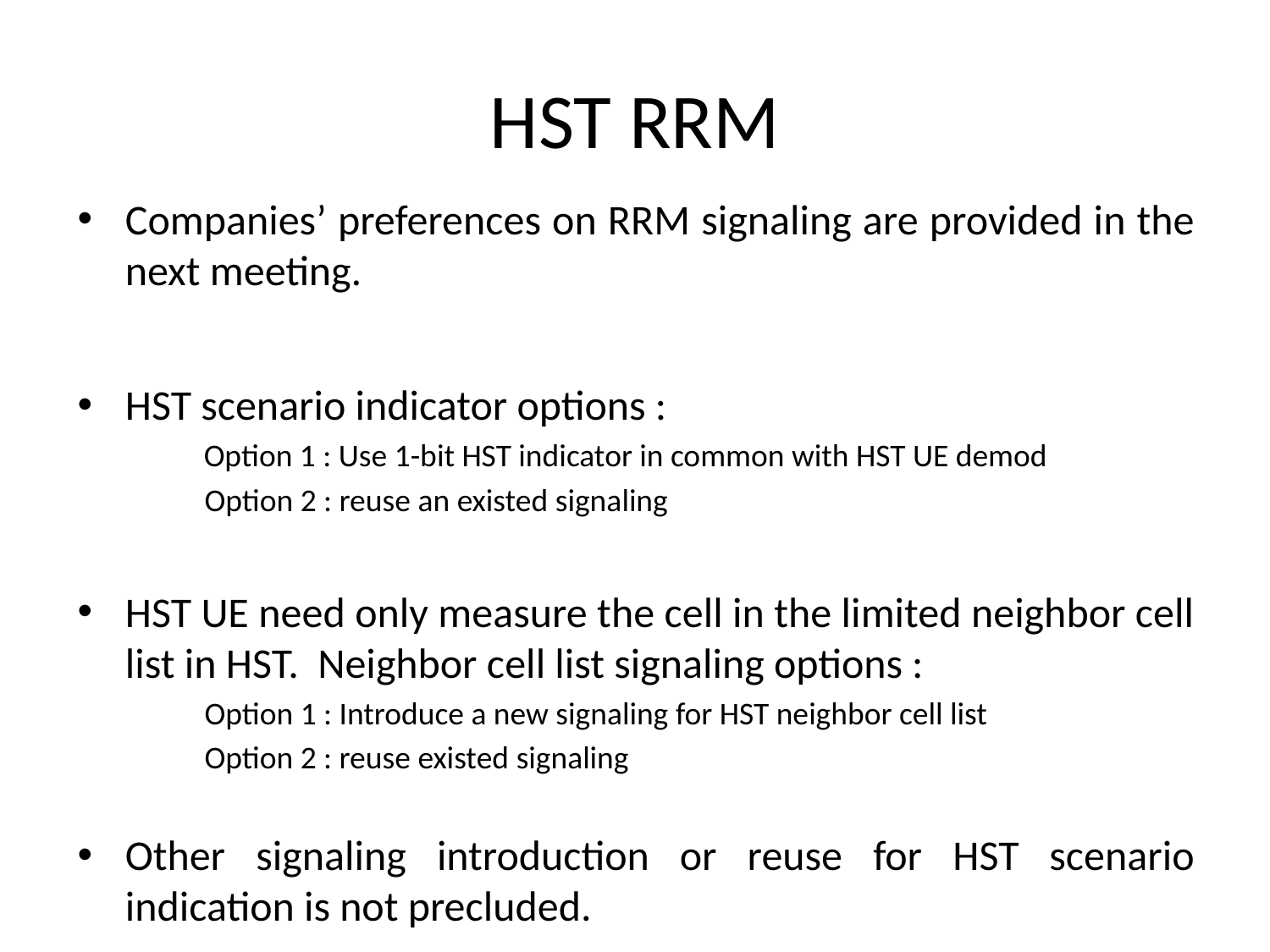

# HST RRM

Companies’ preferences on RRM signaling are provided in the next meeting.

HST scenario indicator options :
 Option 1 : Use 1-bit HST indicator in common with HST UE demod
Option 2 : reuse an existed signaling

HST UE need only measure the cell in the limited neighbor cell list in HST.  Neighbor cell list signaling options :
Option 1 : Introduce a new signaling for HST neighbor cell list
Option 2 : reuse existed signaling

Other signaling introduction or reuse for HST scenario indication is not precluded.